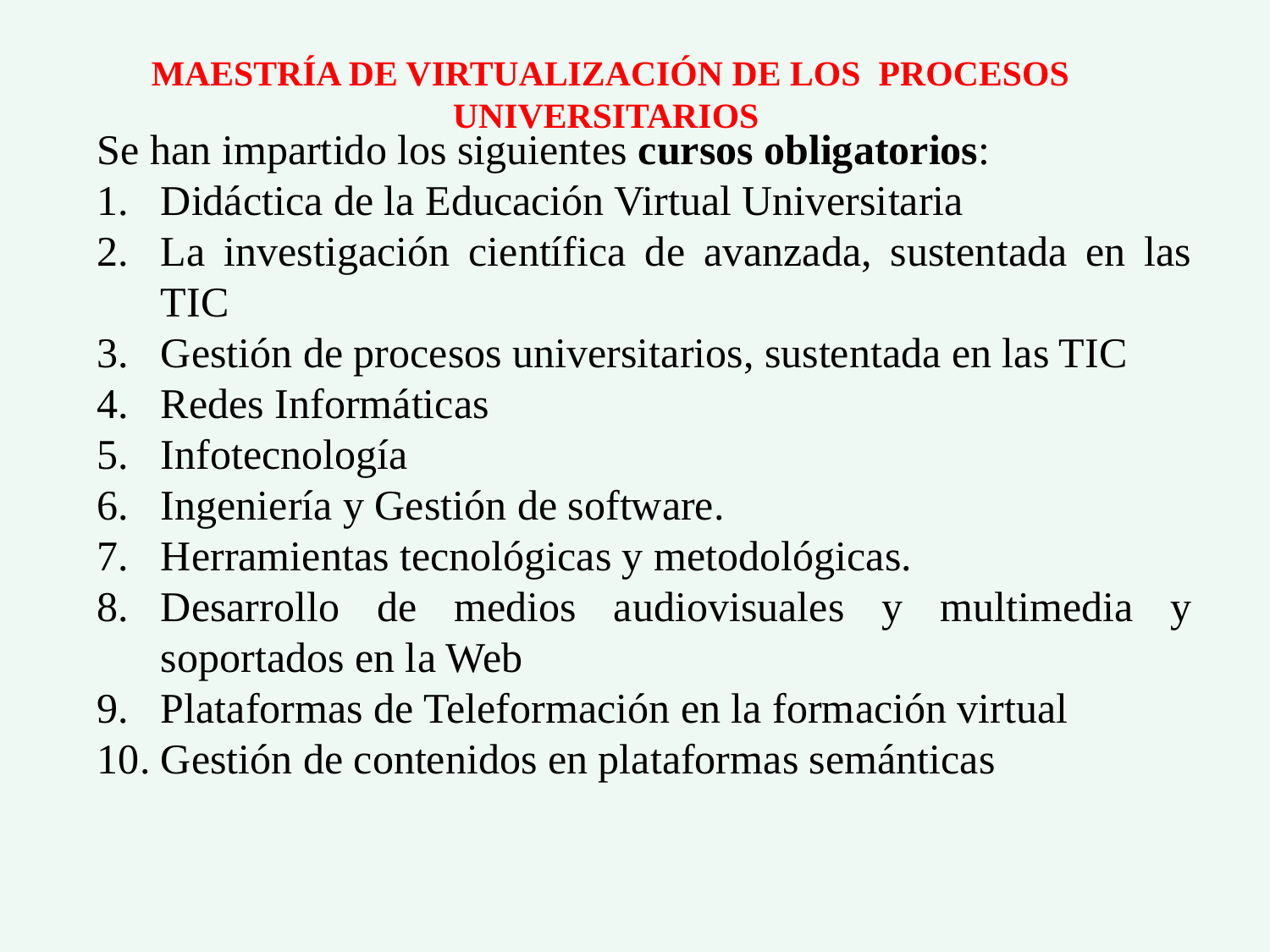

MAESTRÍA DE VIRTUALIZACIÓN DE LOS  PROCESOS UNIVERSITARIOS
Se han impartido los siguientes cursos obligatorios:
Didáctica de la Educación Virtual Universitaria
La investigación científica de avanzada, sustentada en las TIC
Gestión de procesos universitarios, sustentada en las TIC
Redes Informáticas
Infotecnología
Ingeniería y Gestión de software.
Herramientas tecnológicas y metodológicas.
Desarrollo de medios audiovisuales y multimedia y soportados en la Web
Plataformas de Teleformación en la formación virtual
Gestión de contenidos en plataformas semánticas